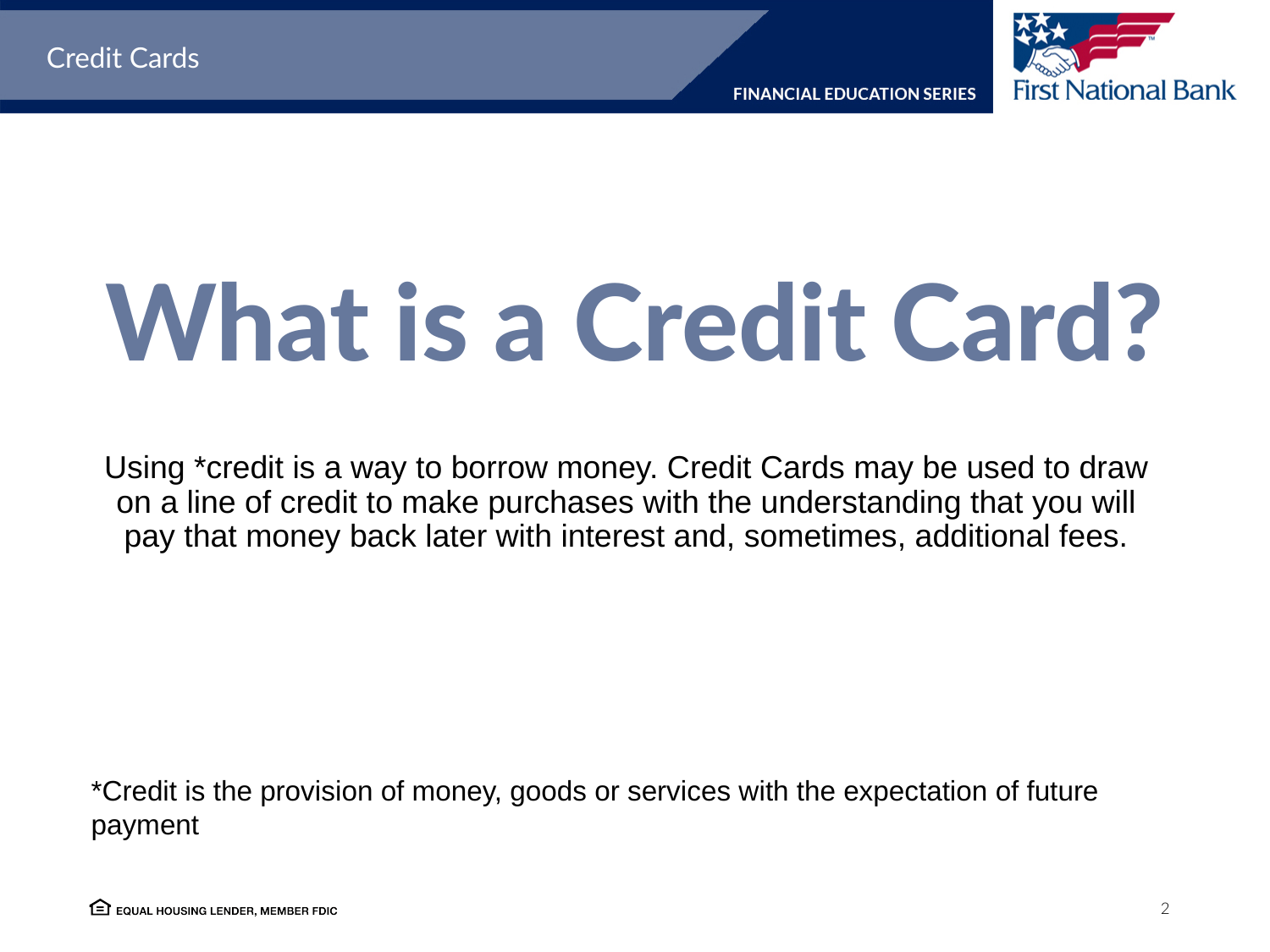

Credit Cards
# What is a Credit Card?
Using *credit is a way to borrow money. Credit Cards may be used to draw on a line of credit to make purchases with the understanding that you will pay that money back later with interest and, sometimes, additional fees.
*Credit is the provision of money, goods or services with the expectation of future payment
2